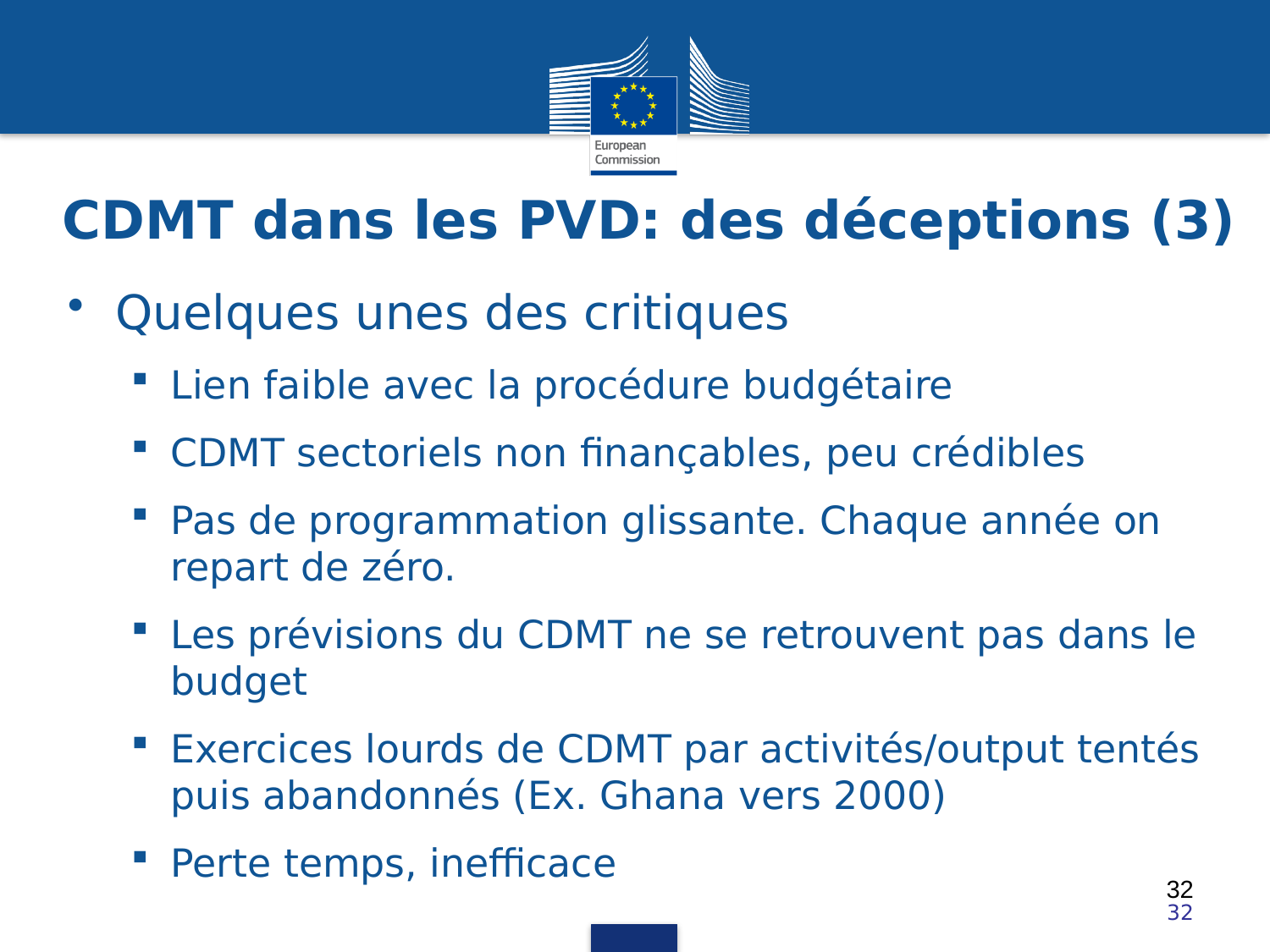

CDMT dans les PVD: des déceptions (3)
Quelques unes des critiques
Lien faible avec la procédure budgétaire
CDMT sectoriels non finançables, peu crédibles
Pas de programmation glissante. Chaque année on repart de zéro.
Les prévisions du CDMT ne se retrouvent pas dans le budget
Exercices lourds de CDMT par activités/output tentés puis abandonnés (Ex. Ghana vers 2000)
Perte temps, inefficace

32
32